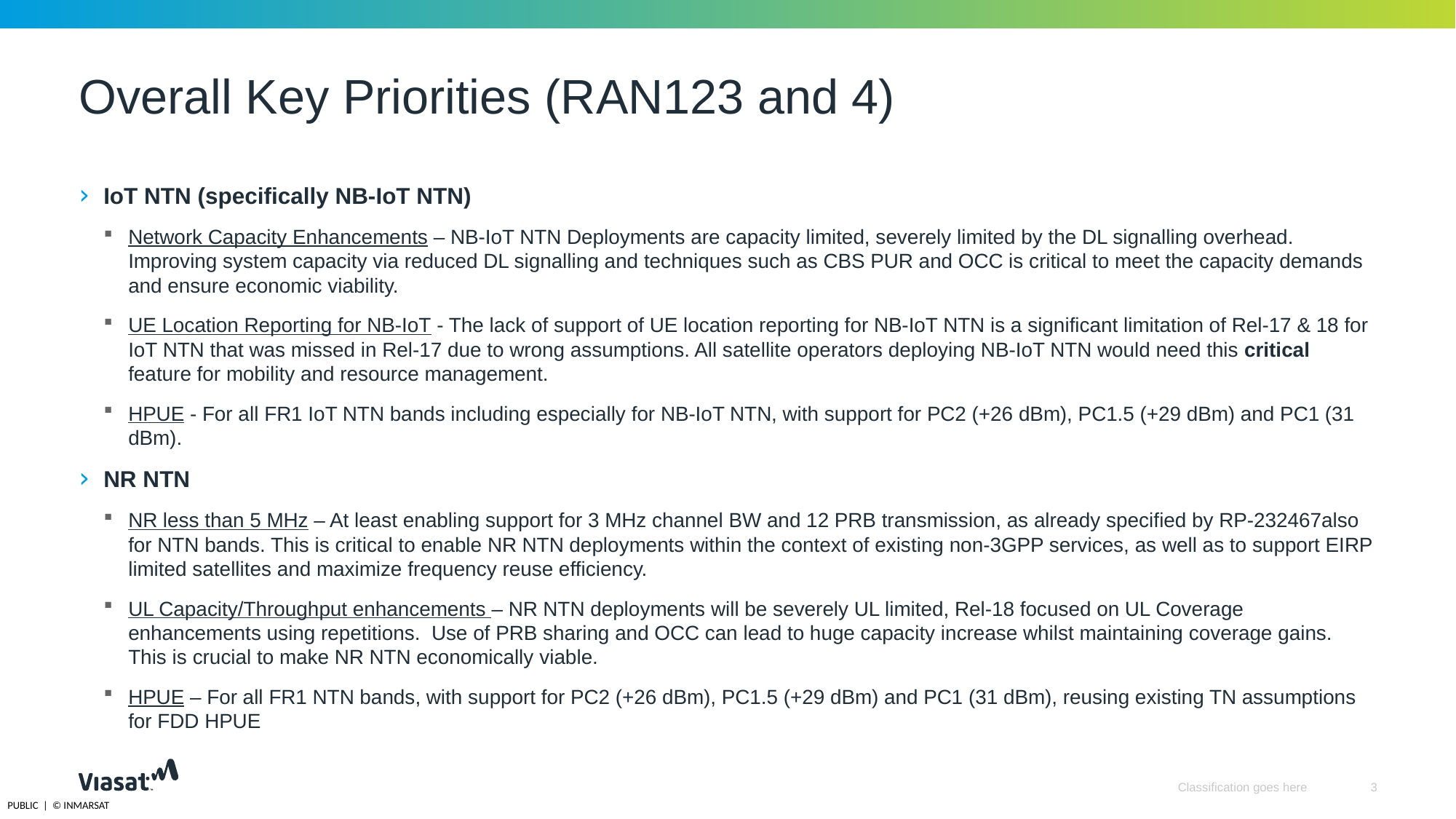

# Overall Key Priorities (RAN123 and 4)
IoT NTN (specifically NB-IoT NTN)
Network Capacity Enhancements – NB-IoT NTN Deployments are capacity limited, severely limited by the DL signalling overhead.  Improving system capacity via reduced DL signalling and techniques such as CBS PUR and OCC is critical to meet the capacity demands and ensure economic viability.
UE Location Reporting for NB-IoT - The lack of support of UE location reporting for NB-IoT NTN is a significant limitation of Rel-17 & 18 for IoT NTN that was missed in Rel-17 due to wrong assumptions. All satellite operators deploying NB-IoT NTN would need this critical feature for mobility and resource management.
HPUE - For all FR1 IoT NTN bands including especially for NB-IoT NTN, with support for PC2 (+26 dBm), PC1.5 (+29 dBm) and PC1 (31 dBm).
NR NTN
NR less than 5 MHz – At least enabling support for 3 MHz channel BW and 12 PRB transmission, as already specified by RP-232467also for NTN bands. This is critical to enable NR NTN deployments within the context of existing non-3GPP services, as well as to support EIRP limited satellites and maximize frequency reuse efficiency.
UL Capacity/Throughput enhancements – NR NTN deployments will be severely UL limited, Rel-18 focused on UL Coverage enhancements using repetitions.  Use of PRB sharing and OCC can lead to huge capacity increase whilst maintaining coverage gains.  This is crucial to make NR NTN economically viable.
HPUE – For all FR1 NTN bands, with support for PC2 (+26 dBm), PC1.5 (+29 dBm) and PC1 (31 dBm), reusing existing TN assumptions for FDD HPUE
Classification goes here
3